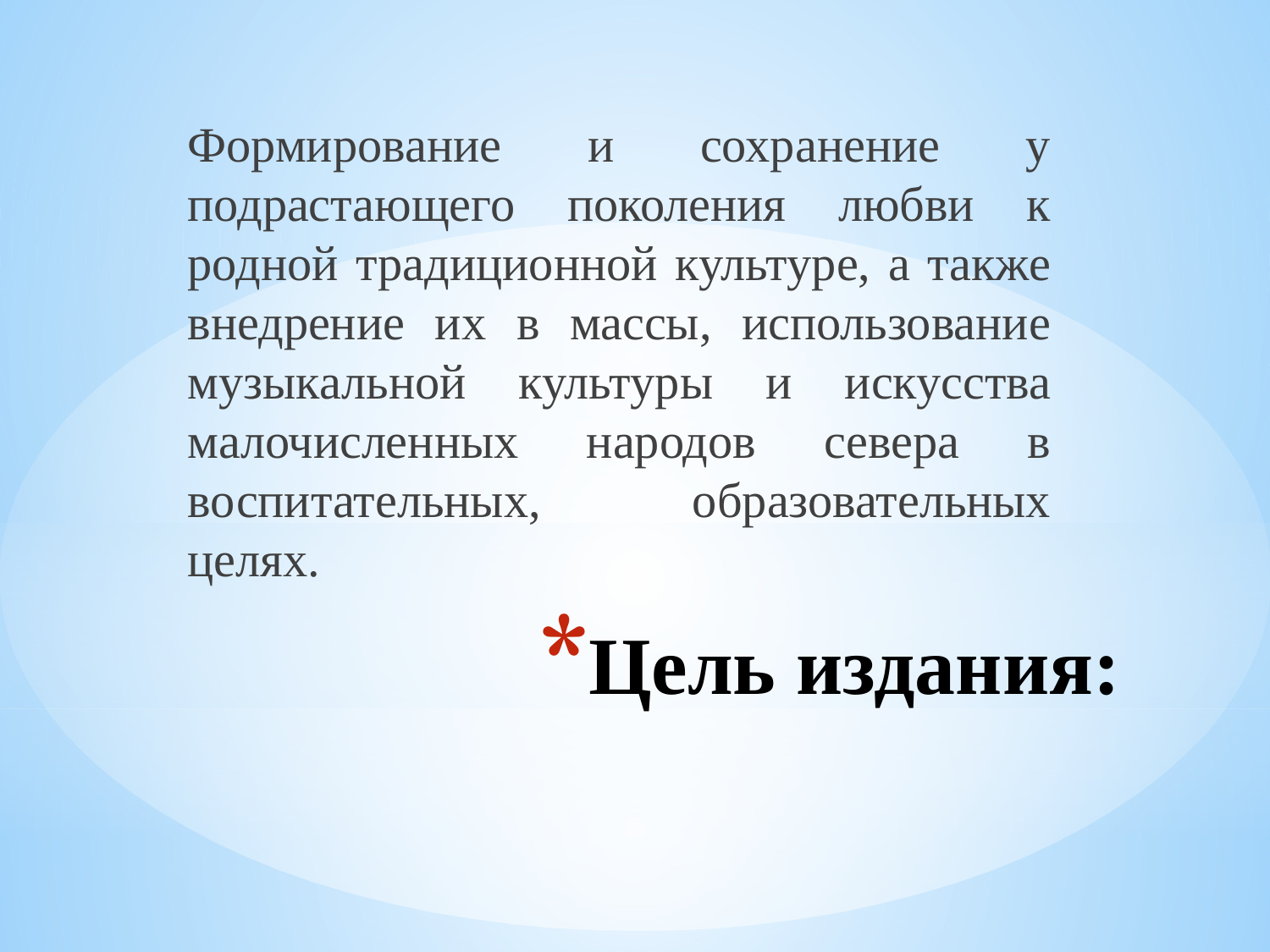

Формирование и сохранение у подрастающего поколения любви к родной традиционной культуре, а также внедрение их в массы, использование музыкальной культуры и искусства малочисленных народов севера в воспитательных, образовательных целях.
# Цель издания: